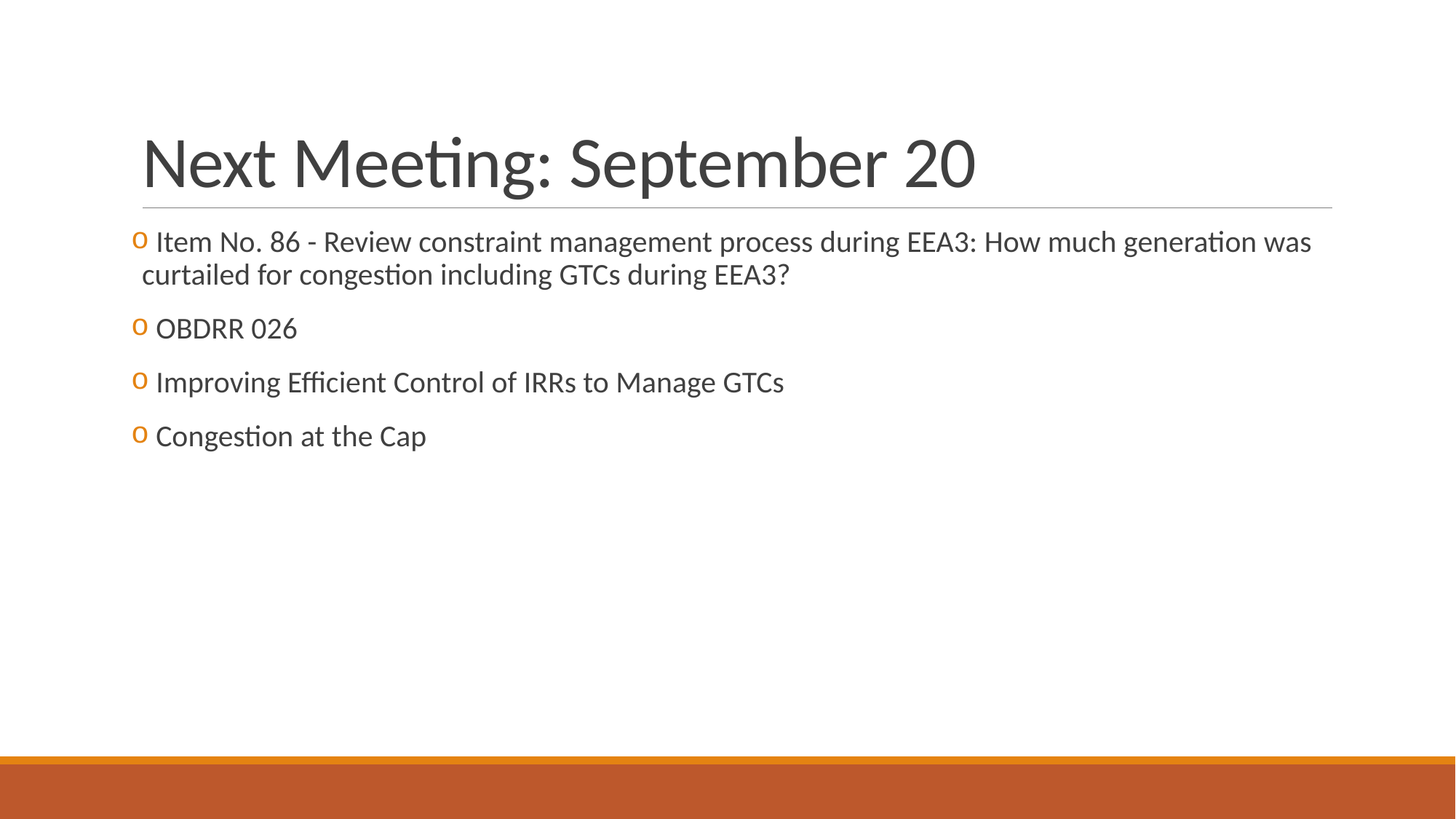

# Next Meeting: September 20
 Item No. 86 - Review constraint management process during EEA3: How much generation was curtailed for congestion including GTCs during EEA3?
 OBDRR 026
 Improving Efficient Control of IRRs to Manage GTCs
 Congestion at the Cap